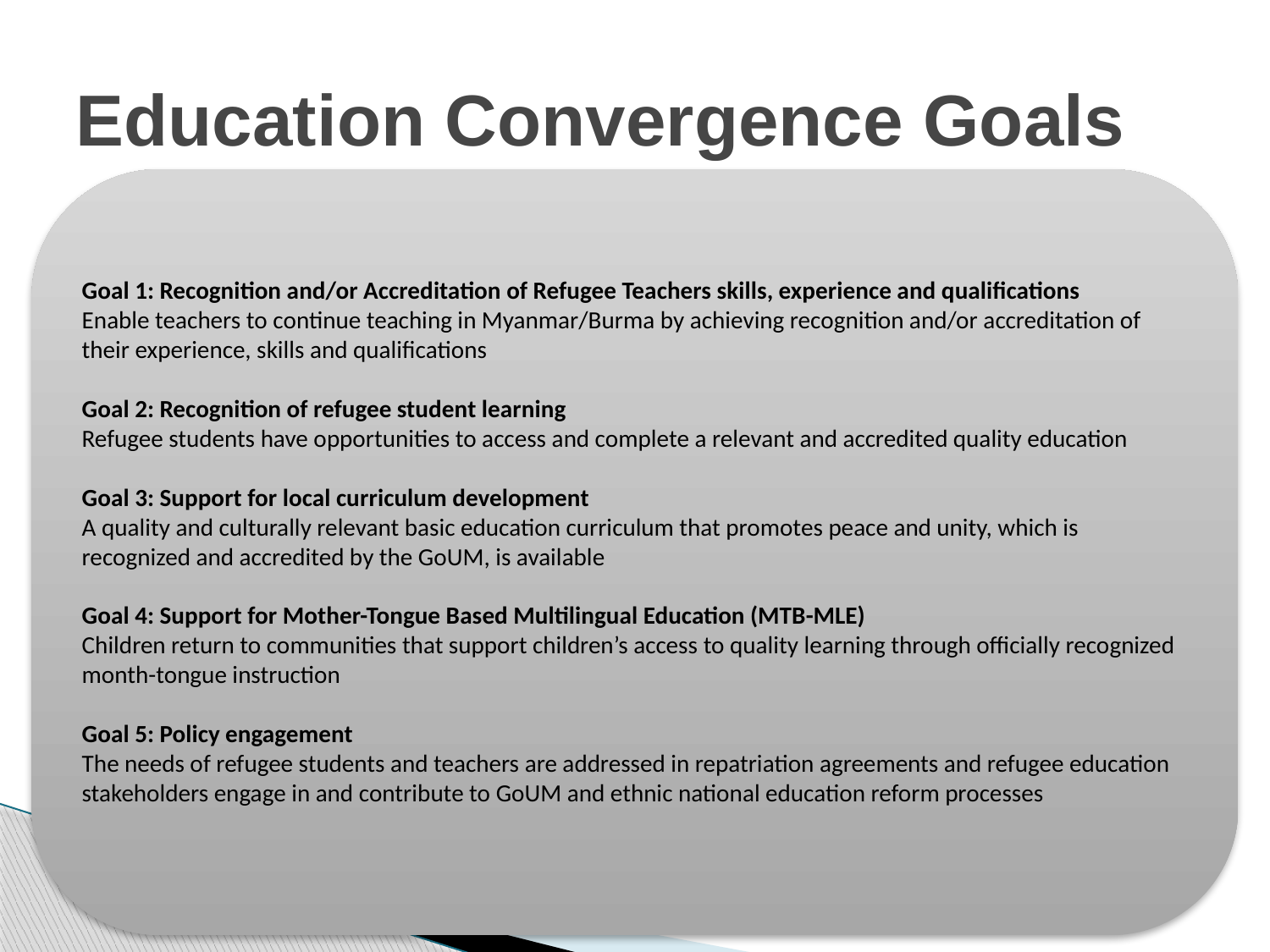

# Education Convergence Goals
Goal 1: Recognition and/or Accreditation of Refugee Teachers skills, experience and qualifications
Enable teachers to continue teaching in Myanmar/Burma by achieving recognition and/or accreditation of their experience, skills and qualifications

Goal 2: Recognition of refugee student learning
Refugee students have opportunities to access and complete a relevant and accredited quality education

Goal 3: Support for local curriculum development
A quality and culturally relevant basic education curriculum that promotes peace and unity, which is recognized and accredited by the GoUM, is available

Goal 4: Support for Mother-Tongue Based Multilingual Education (MTB-MLE)
Children return to communities that support children’s access to quality learning through officially recognized month-tongue instruction

Goal 5: Policy engagement
The needs of refugee students and teachers are addressed in repatriation agreements and refugee education stakeholders engage in and contribute to GoUM and ethnic national education reform processes